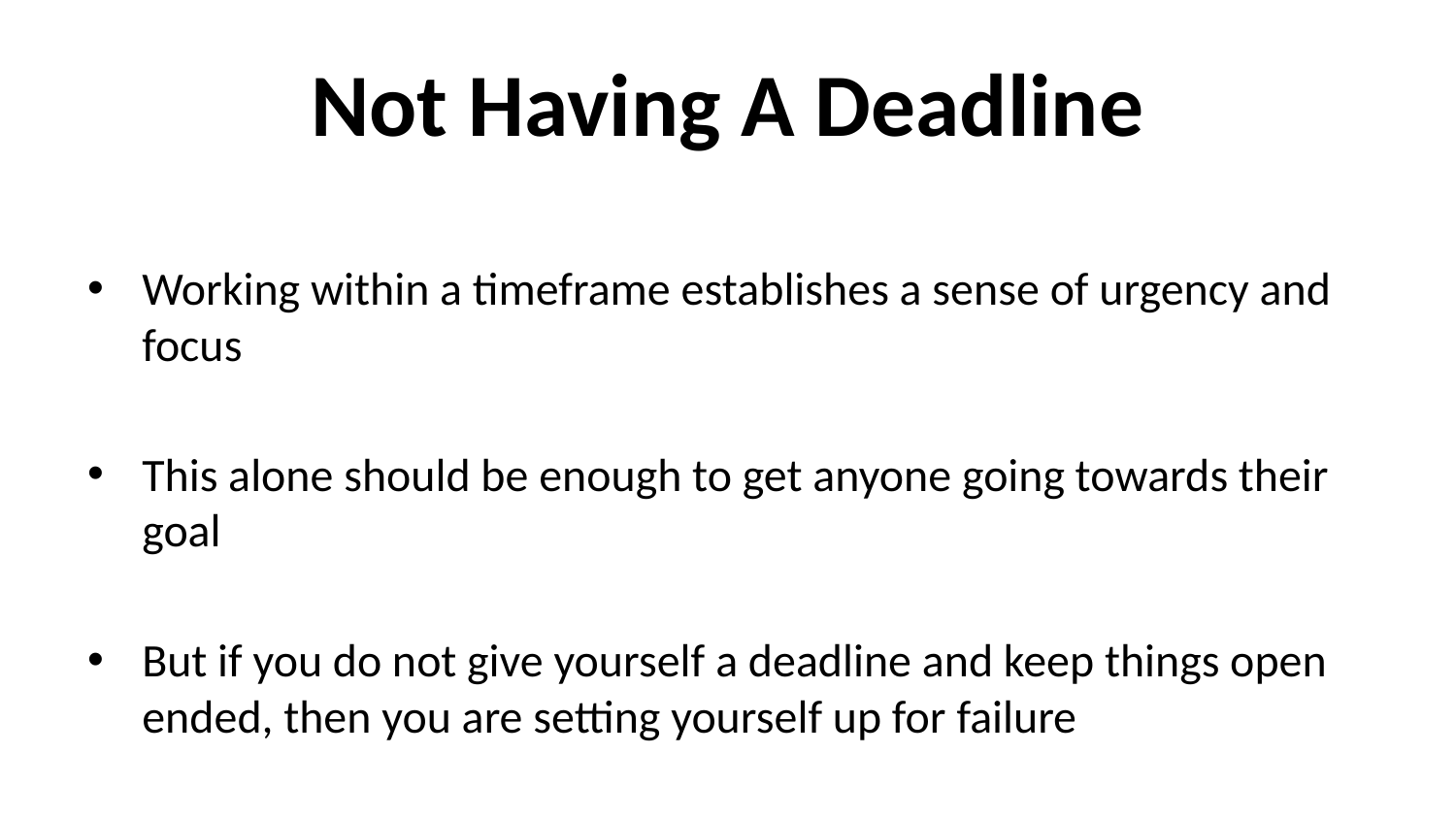

# Not Having A Deadline
Working within a timeframe establishes a sense of urgency and focus

This alone should be enough to get anyone going towards their goal

But if you do not give yourself a deadline and keep things open ended, then you are setting yourself up for failure